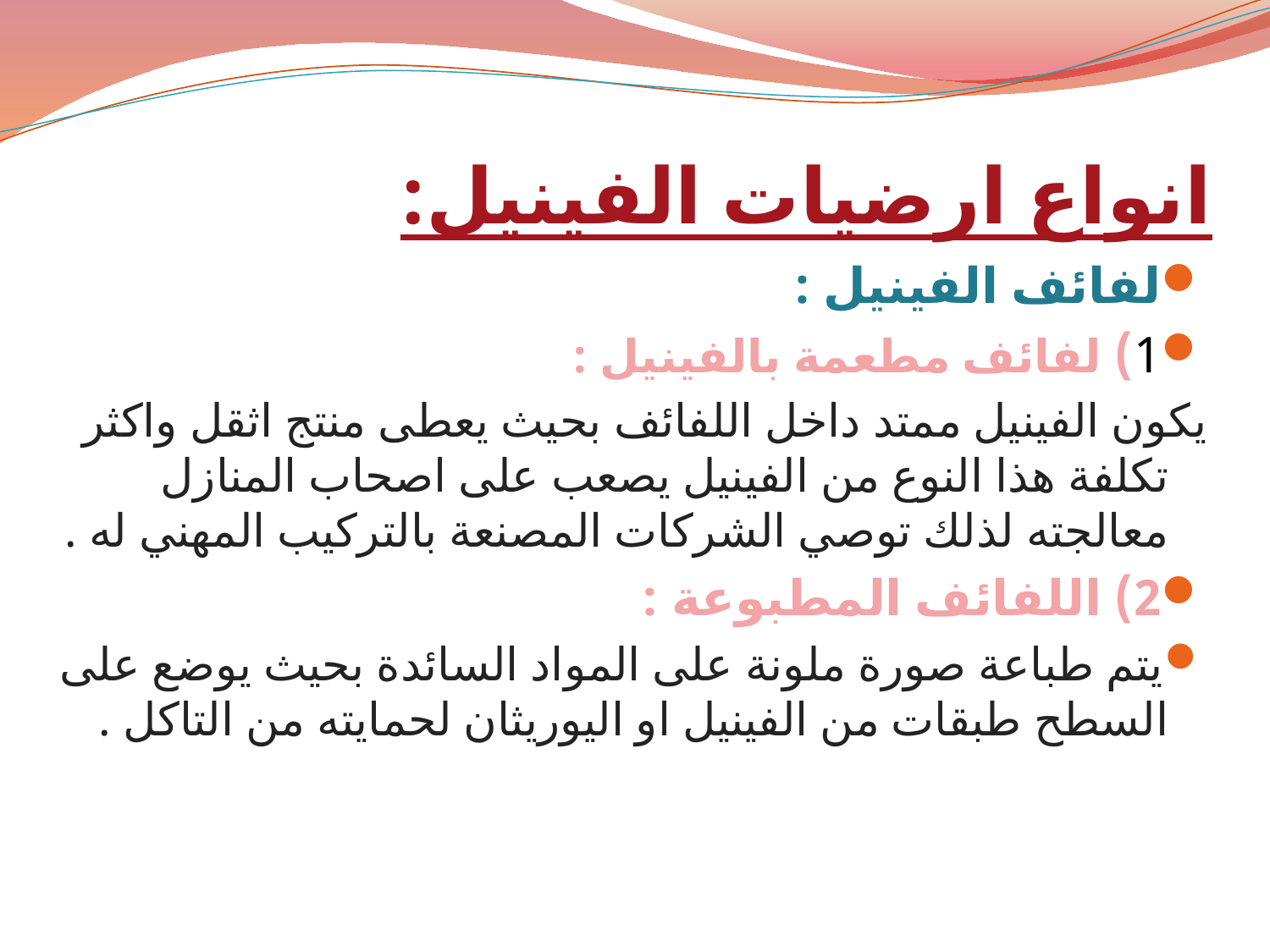

# انواع ارضيات الفينيل:
لفائف الفينيل :
1) لفائف مطعمة بالفينيل :
يكون الفينيل ممتد داخل اللفائف بحيث يعطى منتج اثقل واكثر تكلفة هذا النوع من الفينيل يصعب على اصحاب المنازل معالجته لذلك توصي الشركات المصنعة بالتركيب المهني له .
2) اللفائف المطبوعة :
يتم طباعة صورة ملونة على المواد السائدة بحيث يوضع على السطح طبقات من الفينيل او اليوريثان لحمايته من التاكل .